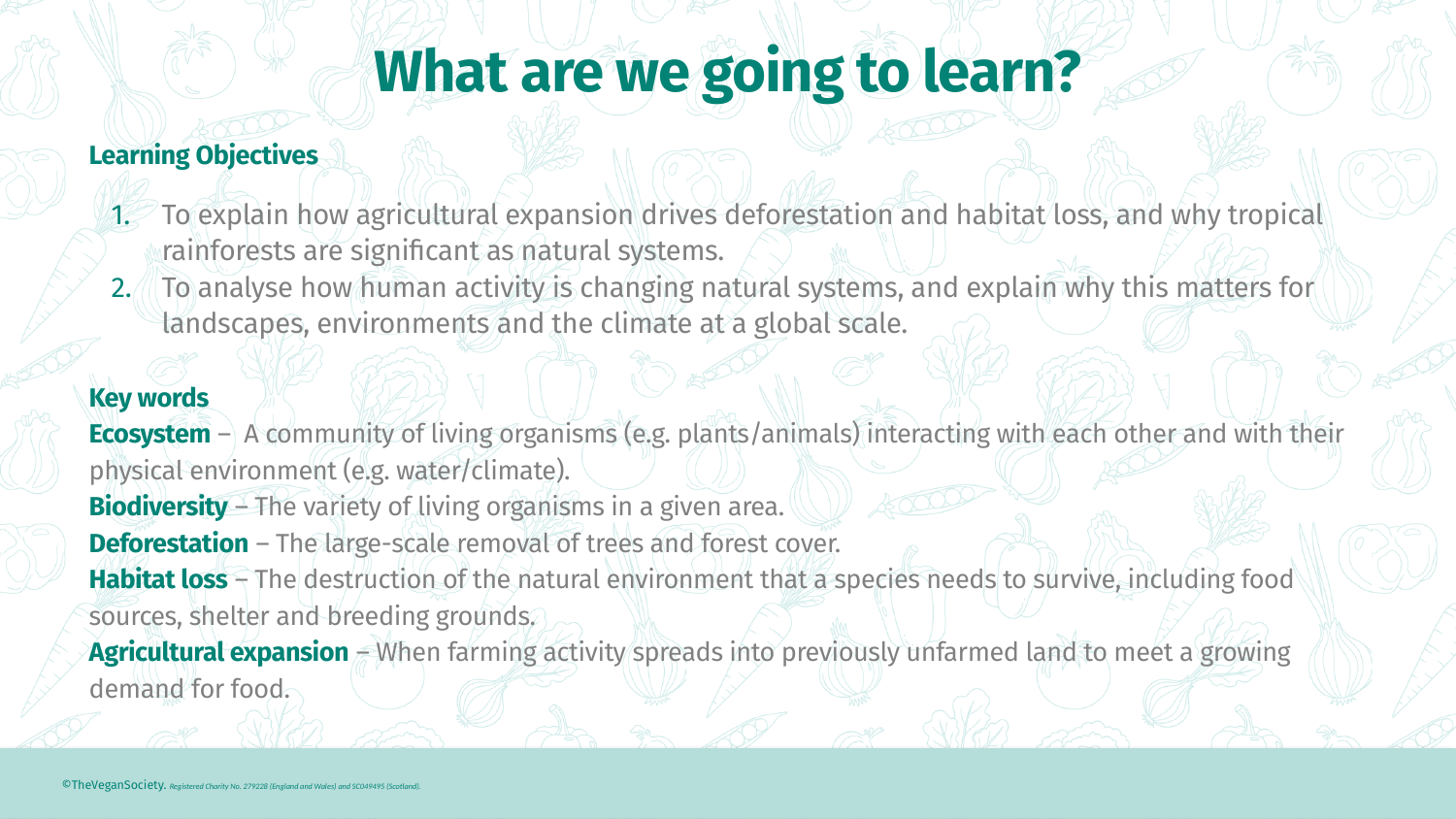

# What are we going to learn?
Learning Objectives
To explain how agricultural expansion drives deforestation and habitat loss, and why tropical rainforests are significant as natural systems.
To analyse how human activity is changing natural systems, and explain why this matters for landscapes, environments and the climate at a global scale.

Key words
Ecosystem –  A community of living organisms (e.g. plants/animals) interacting with each other and with their physical environment (e.g. water/climate).
Biodiversity – The variety of living organisms in a given area.
Deforestation – The large-scale removal of trees and forest cover.
Habitat loss – The destruction of the natural environment that a species needs to survive, including food sources, shelter and breeding grounds.
Agricultural expansion – When farming activity spreads into previously unfarmed land to meet a growing demand for food.